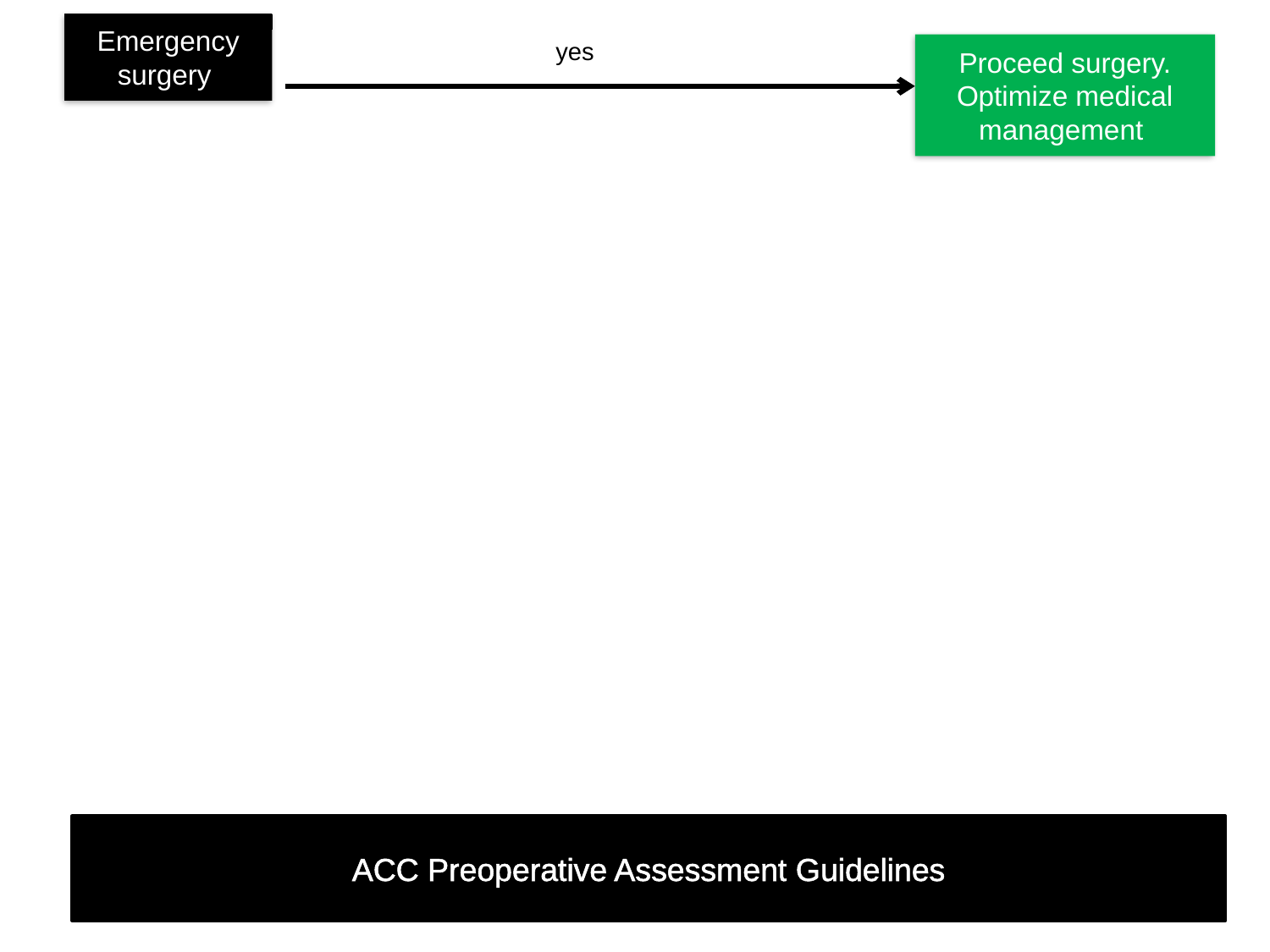

Emergency surgery
yes
Proceed surgery. Optimize medical management
ACC Preoperative Assessment Guidelines
47